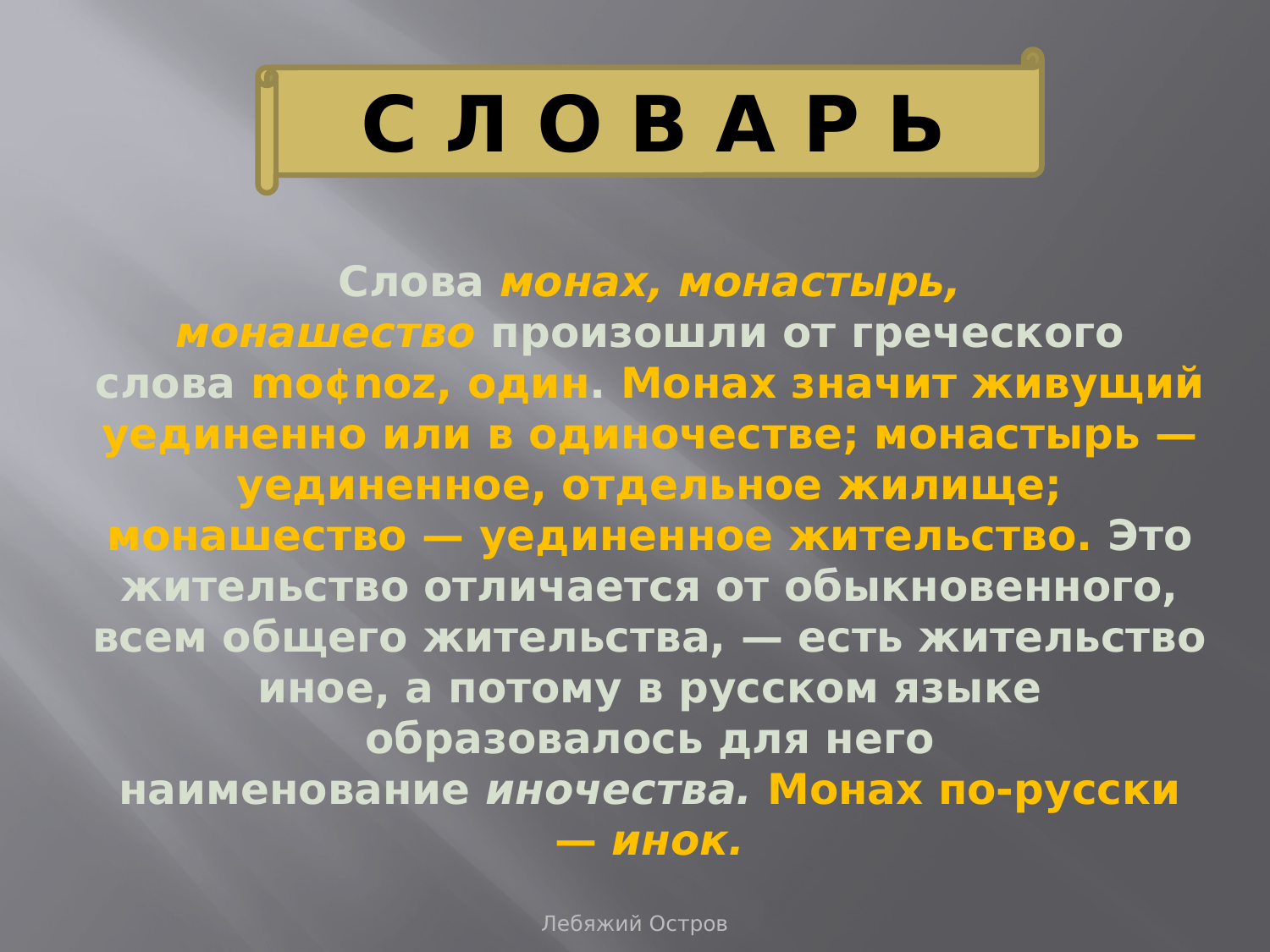

#
С Л О В А Р Ь
Слова монах, монастырь, монашество произошли от греческого слова mo¢noz, один. Монах значит живущий уединенно или в одиночестве; монастырь — уединенное, отдельное жилище; монашество — уединенное жительство. Это жительство отличается от обыкновенного, всем общего жительства, — есть жительство иное, а потому в русском языке образовалось для него наименование иночества. Монах по-русски — инок.
Лебяжий Остров